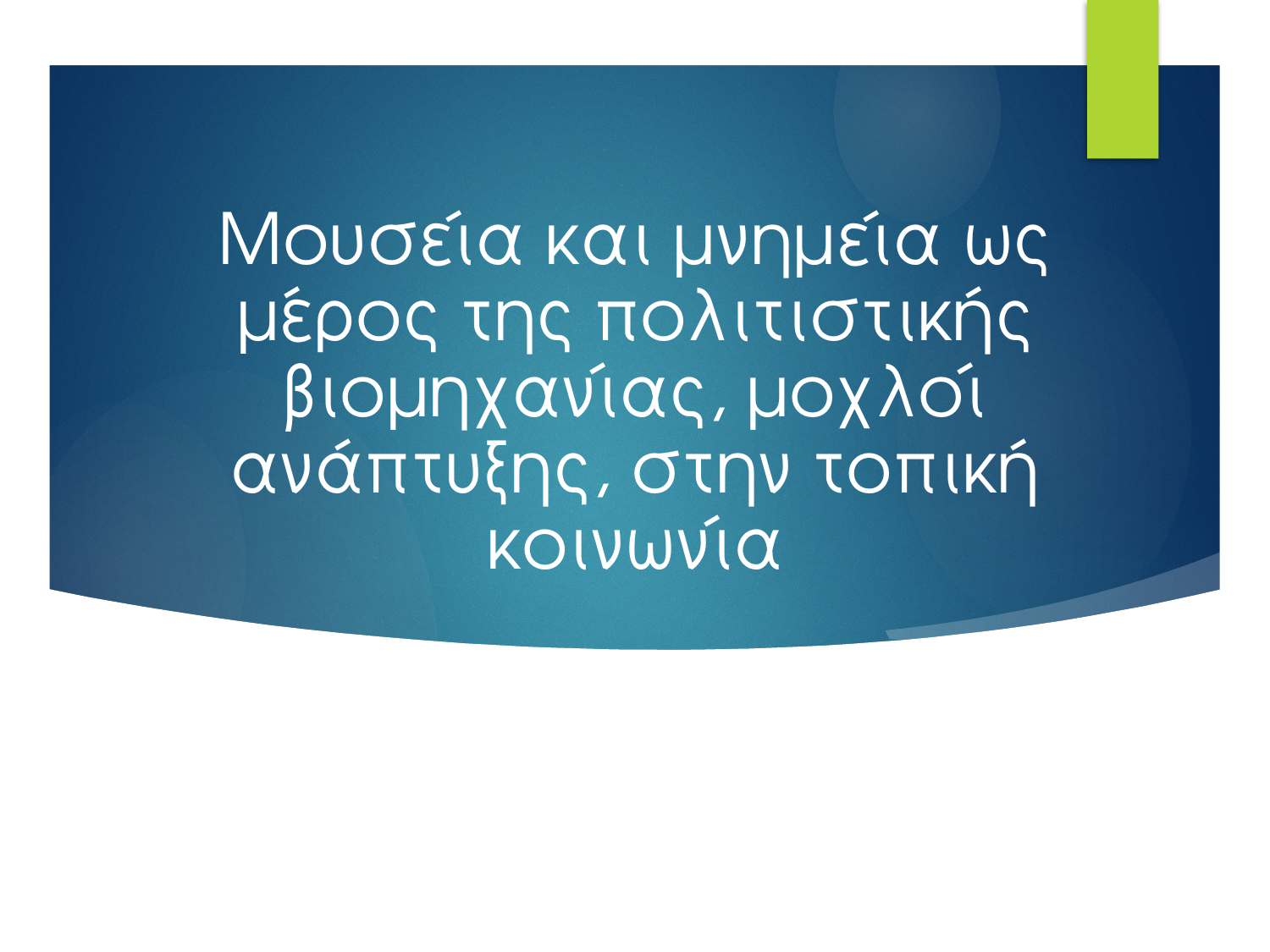

# Μουσεία και μνημεία ως μέρος της πολιτιστικής βιομηχανίας, μοχλοί ανάπτυξης, στην τοπική κοινωνία